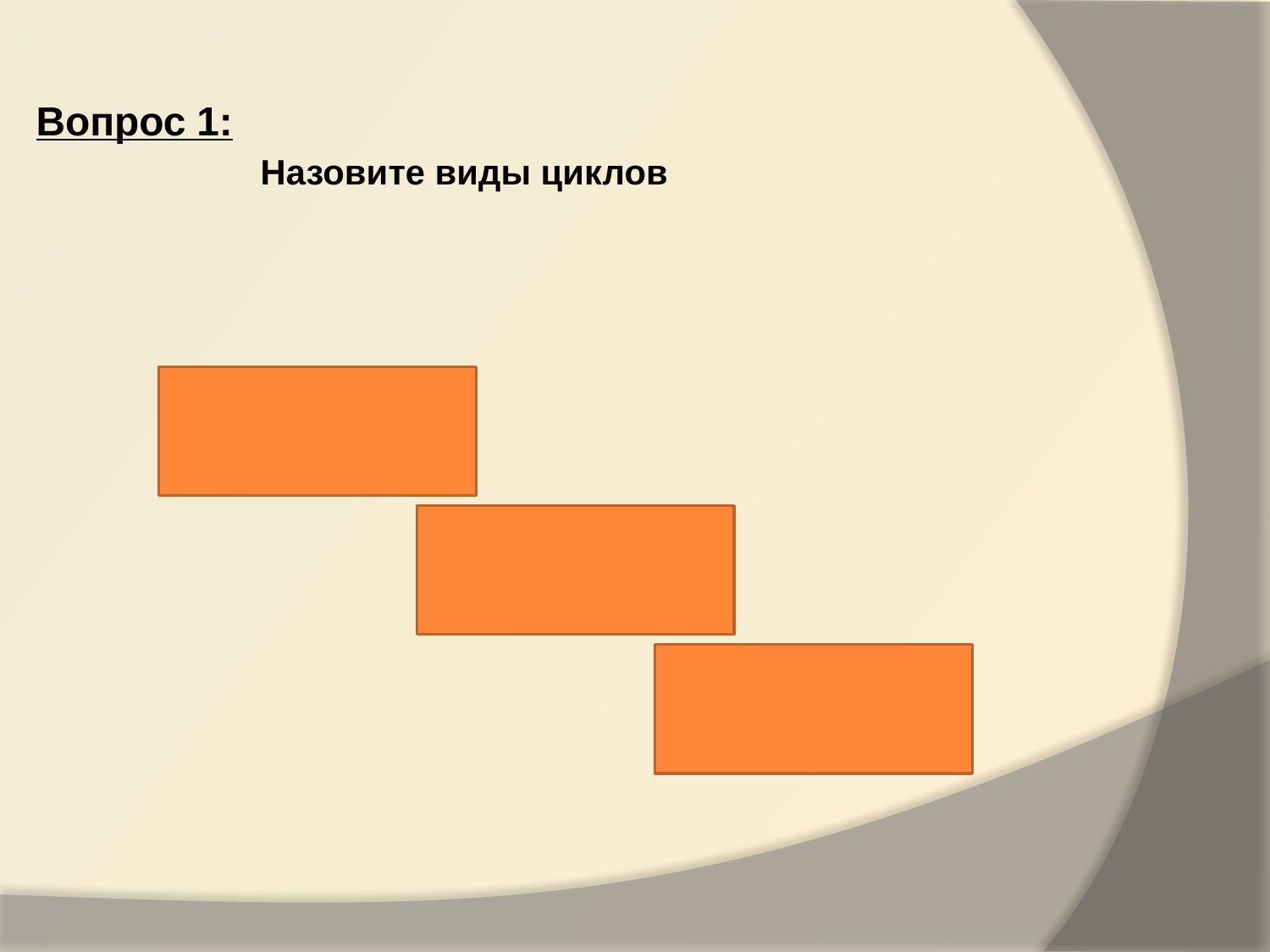

# Вопрос 1: Назовите виды циклов

Цикл с параметром

Цикл с предусловием

Цикл с постусловием